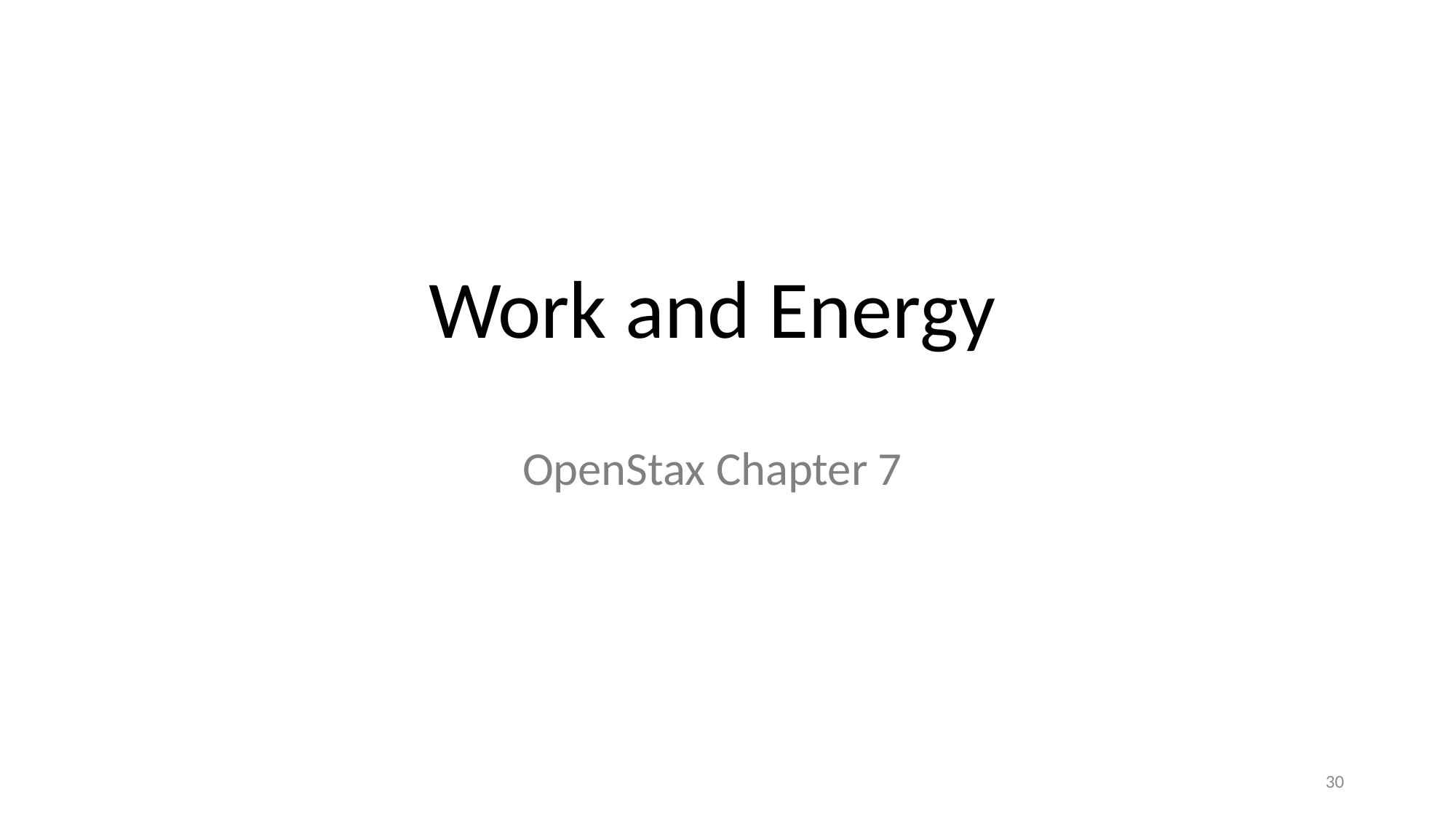

# Work and Energy OpenStax Chapter 7
30